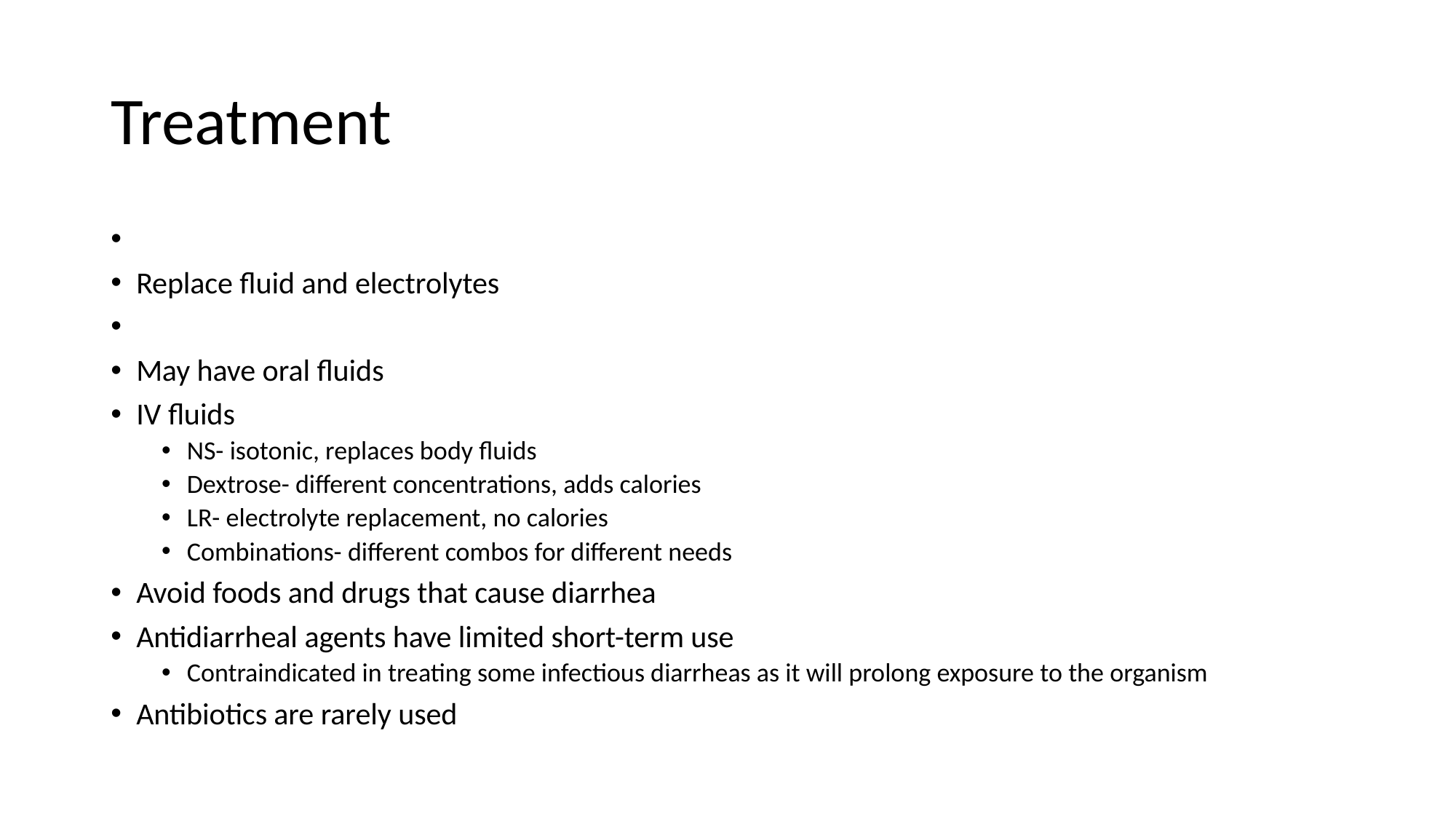

# Treatment

Replace fluid and electrolytes

May have oral fluids
IV fluids
NS- isotonic, replaces body fluids
Dextrose- different concentrations, adds calories
LR- electrolyte replacement, no calories
Combinations- different combos for different needs
Avoid foods and drugs that cause diarrhea
Antidiarrheal agents have limited short-term use
Contraindicated in treating some infectious diarrheas as it will prolong exposure to the organism
Antibiotics are rarely used